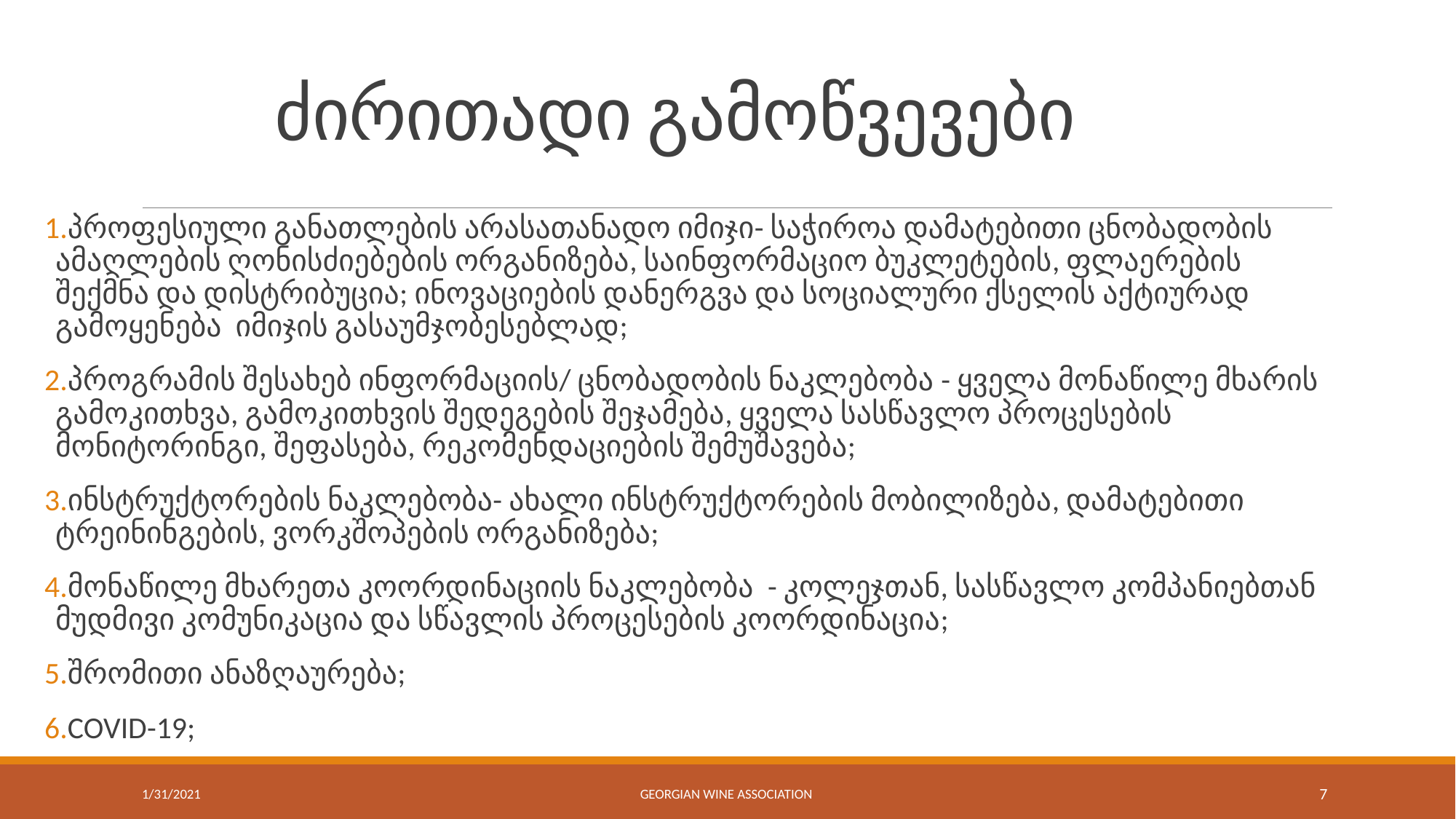

# ძირითადი გამოწვევები
პროფესიული განათლების არასათანადო იმიჯი- საჭიროა დამატებითი ცნობადობის ამაღლების ღონისძიებების ორგანიზება, საინფორმაციო ბუკლეტების, ფლაერების შექმნა და დისტრიბუცია; ინოვაციების დანერგვა და სოციალური ქსელის აქტიურად გამოყენება  იმიჯის გასაუმჯობესებლად;
პროგრამის შესახებ ინფორმაციის/ ცნობადობის ნაკლებობა - ყველა მონაწილე მხარის გამოკითხვა, გამოკითხვის შედეგების შეჯამება, ყველა სასწავლო პროცესების მონიტორინგი, შეფასება, რეკომენდაციების შემუშავება;
ინსტრუქტორების ნაკლებობა- ახალი ინსტრუქტორების მობილიზება, დამატებითი ტრეინინგების, ვორკშოპების ორგანიზება;
მონაწილე მხარეთა კოორდინაციის ნაკლებობა  - კოლეჯთან, სასწავლო კომპანიებთან მუდმივი კომუნიკაცია და სწავლის პროცესების კოორდინაცია;
შრომითი ანაზღაურება;
COVID-19;

1/31/2021
Georgian Wine Association
7